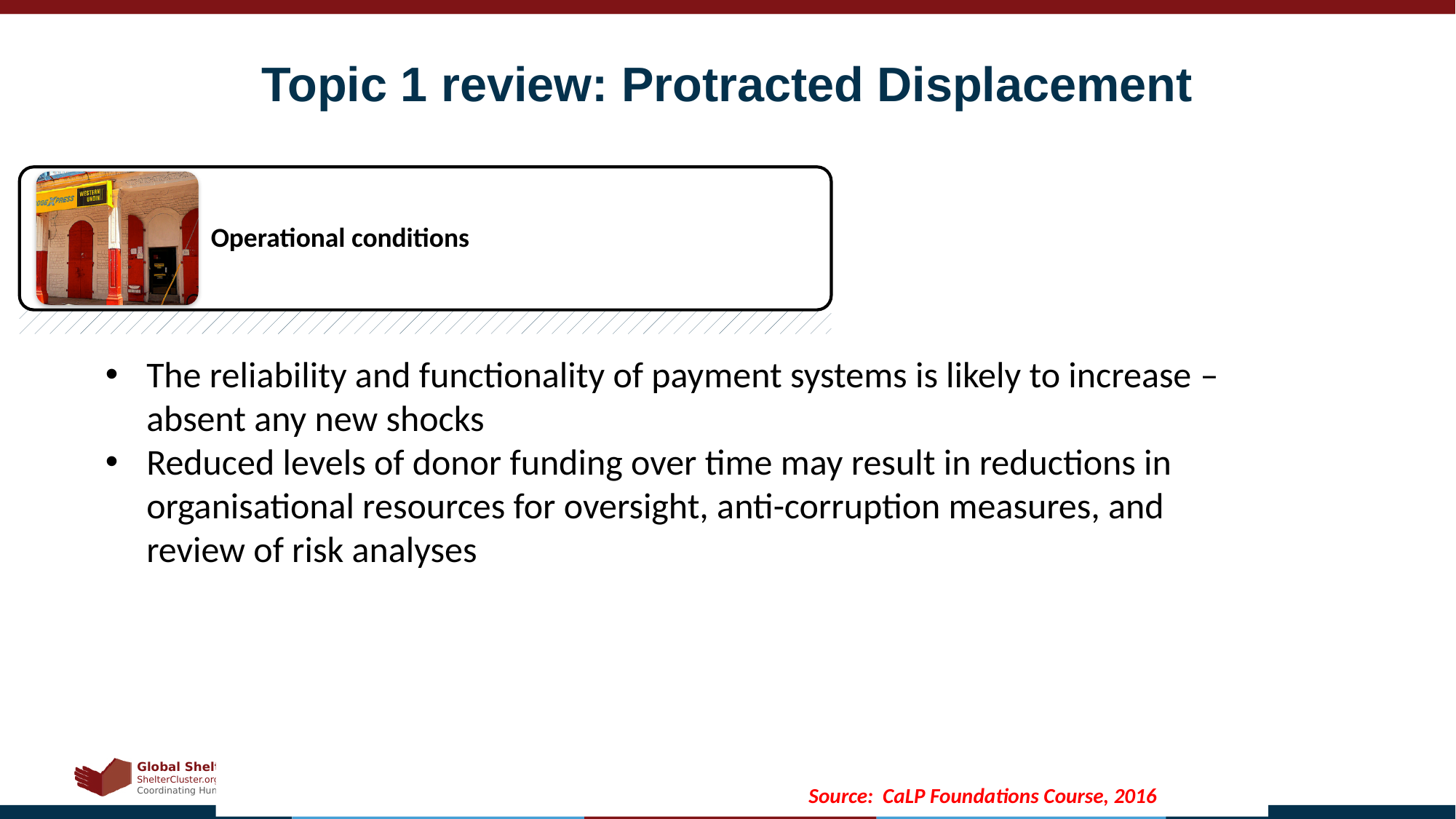

# Topic 1 review: Protracted Displacement
Operational conditions
The reliability and functionality of payment systems is likely to increase – absent any new shocks
Reduced levels of donor funding over time may result in reductions in organisational resources for oversight, anti-corruption measures, and review of risk analyses

Source:  CaLP Foundations Course, 2016